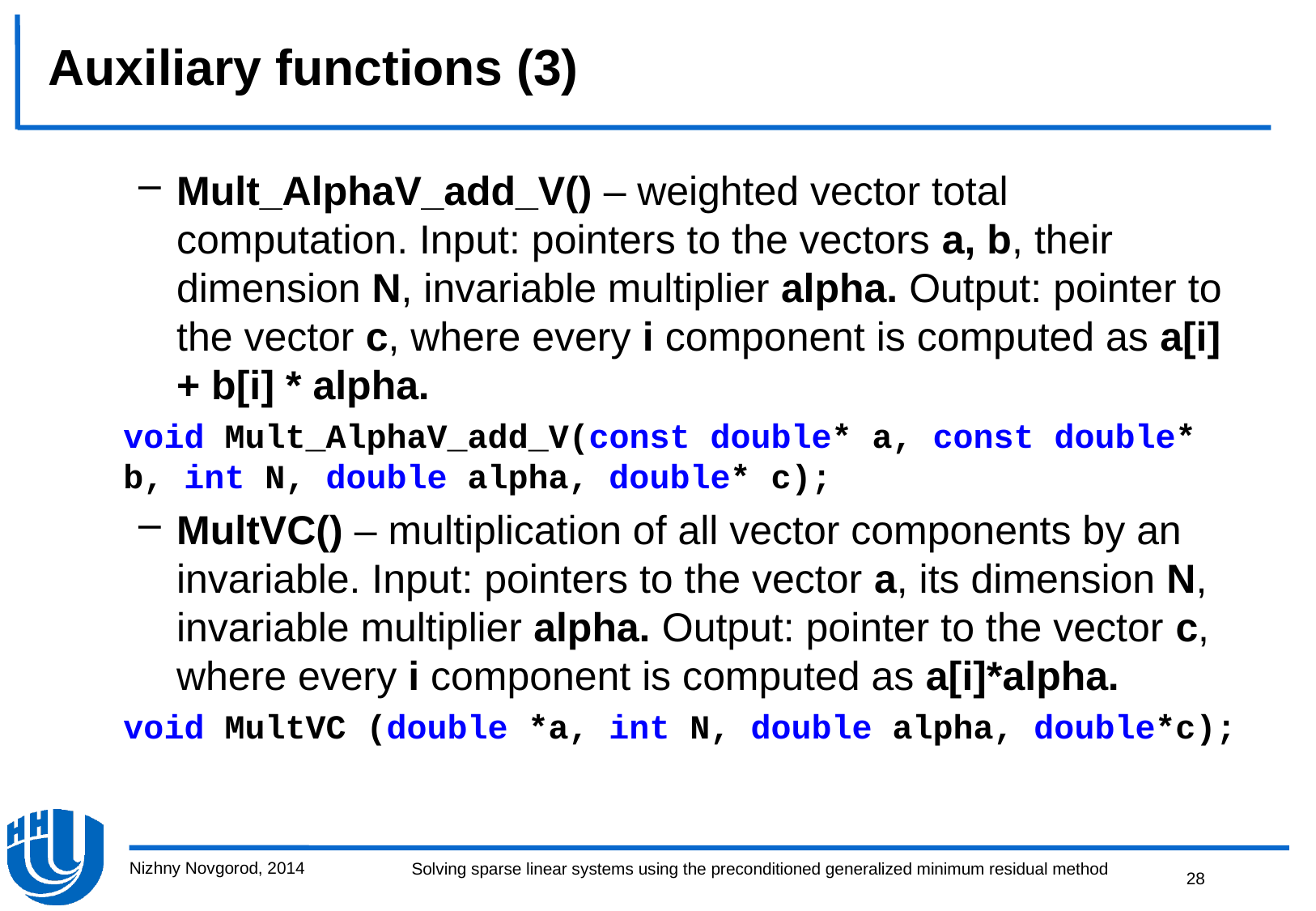

# Auxiliary functions (3)
Mult_AlphaV_add_V() – weighted vector total computation. Input: pointers to the vectors a, b, their dimension N, invariable multiplier alpha. Output: pointer to the vector c, where every i component is computed as a[i] + b[i] * alpha.
	void Mult_AlphaV_add_V(const double* a, const double* b, int N, double alpha, double* c);
MultVC() – multiplication of all vector components by an invariable. Input: pointers to the vector a, its dimension N, invariable multiplier alpha. Output: pointer to the vector c, where every i component is computed as a[i]*alpha.
	void MultVC (double *a, int N, double alpha, double*c);

Nizhny Novgorod, 2014
28
Solving sparse linear systems using the preconditioned generalized minimum residual method